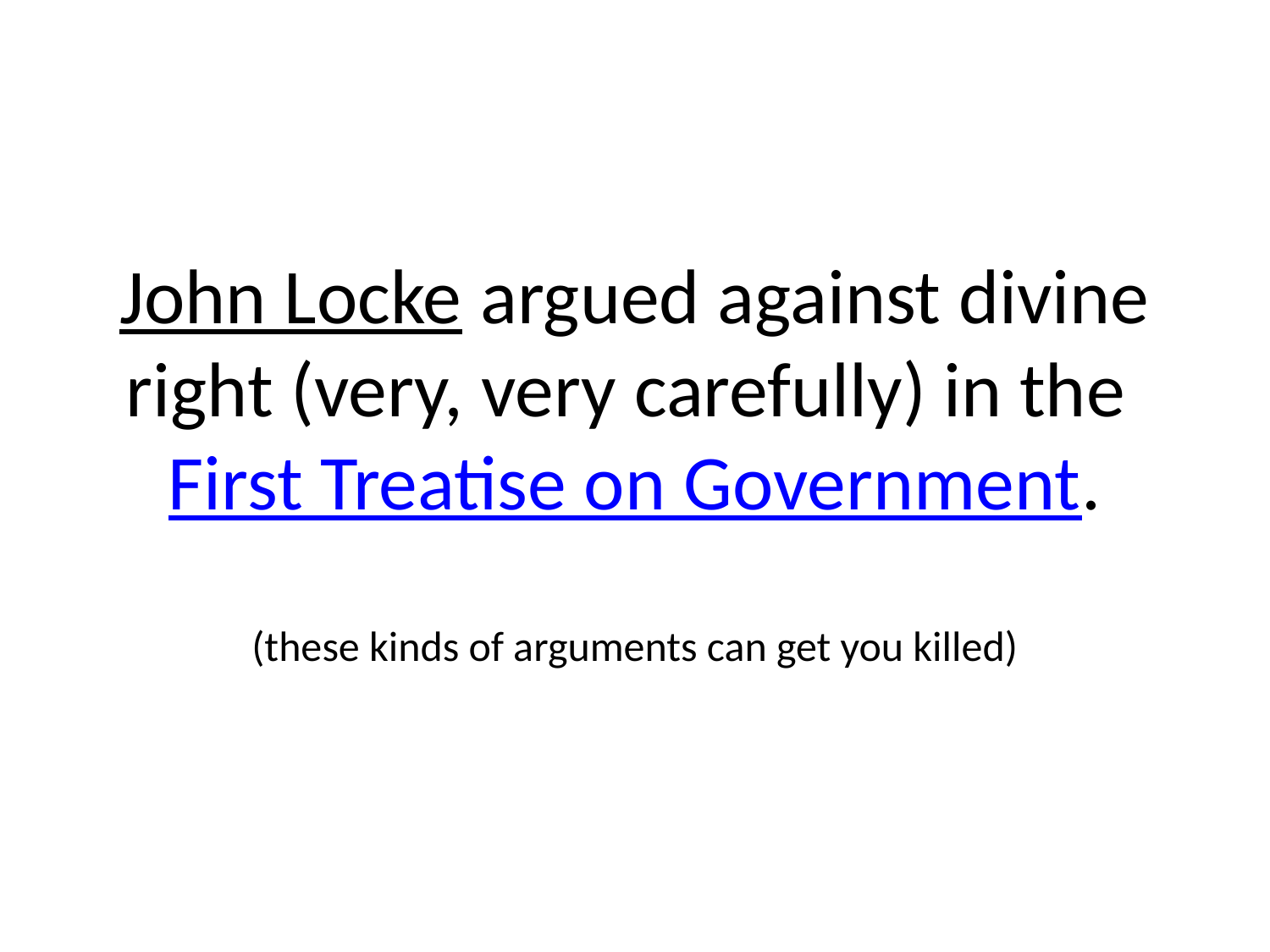

# John Locke argued against divine right (very, very carefully) in the First Treatise on Government. (these kinds of arguments can get you killed)